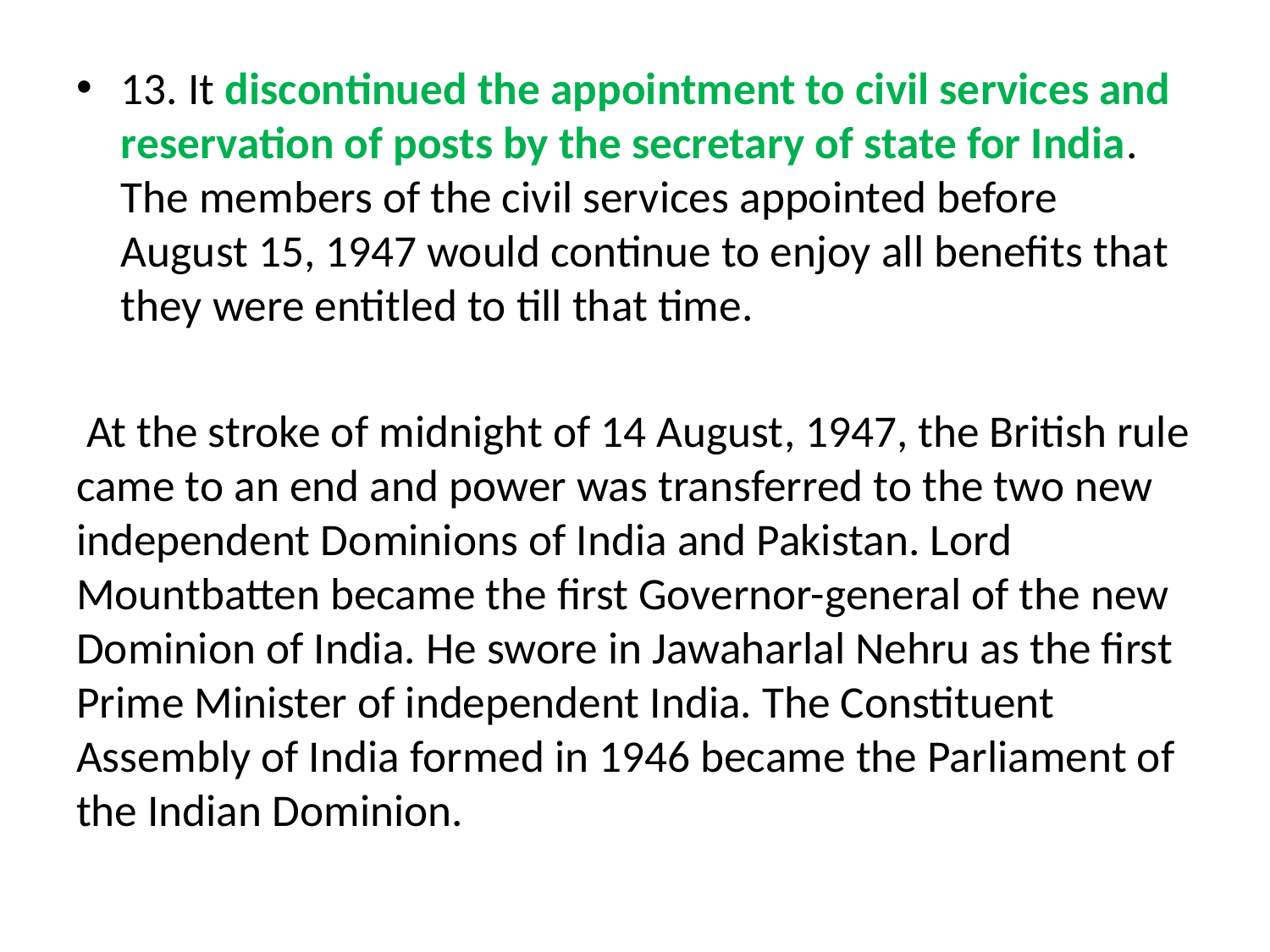

13. It discontinued the appointment to civil services and reservation of posts by the secretary of state for India. The members of the civil services appointed before August 15, 1947 would continue to enjoy all benefits that they were entitled to till that time.

 At the stroke of midnight of 14 August, 1947, the British rule came to an end and power was transferred to the two new independent Dominions of India and Pakistan. Lord Mountbatten became the first Governor-general of the new Dominion of India. He swore in Jawaharlal Nehru as the first Prime Minister of independent India. The Constituent Assembly of India formed in 1946 became the Parliament of the Indian Dominion.